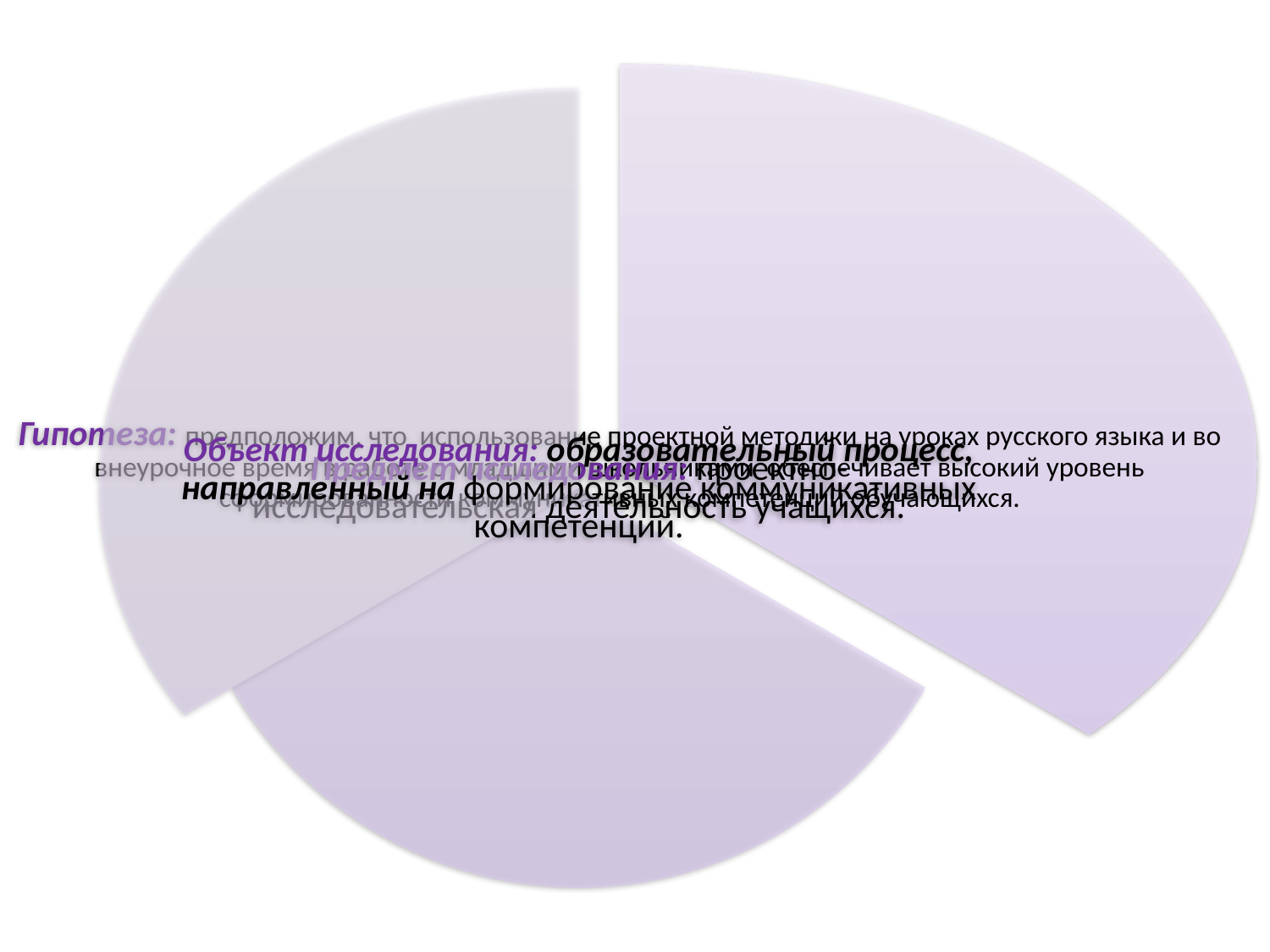

Гипотеза: предположим, что  использование проектной методики на уроках русского языка и во внеурочное время в работе с младшими школьниками  обеспечивает высокий уровень сформированности коммуникативных компетенций обучающихся.
Предмет исследования: проектно-исследовательская деятельность учащихся.
Объект исследования: образовательный процесс, направленный на формирование коммуникативных компетенций.